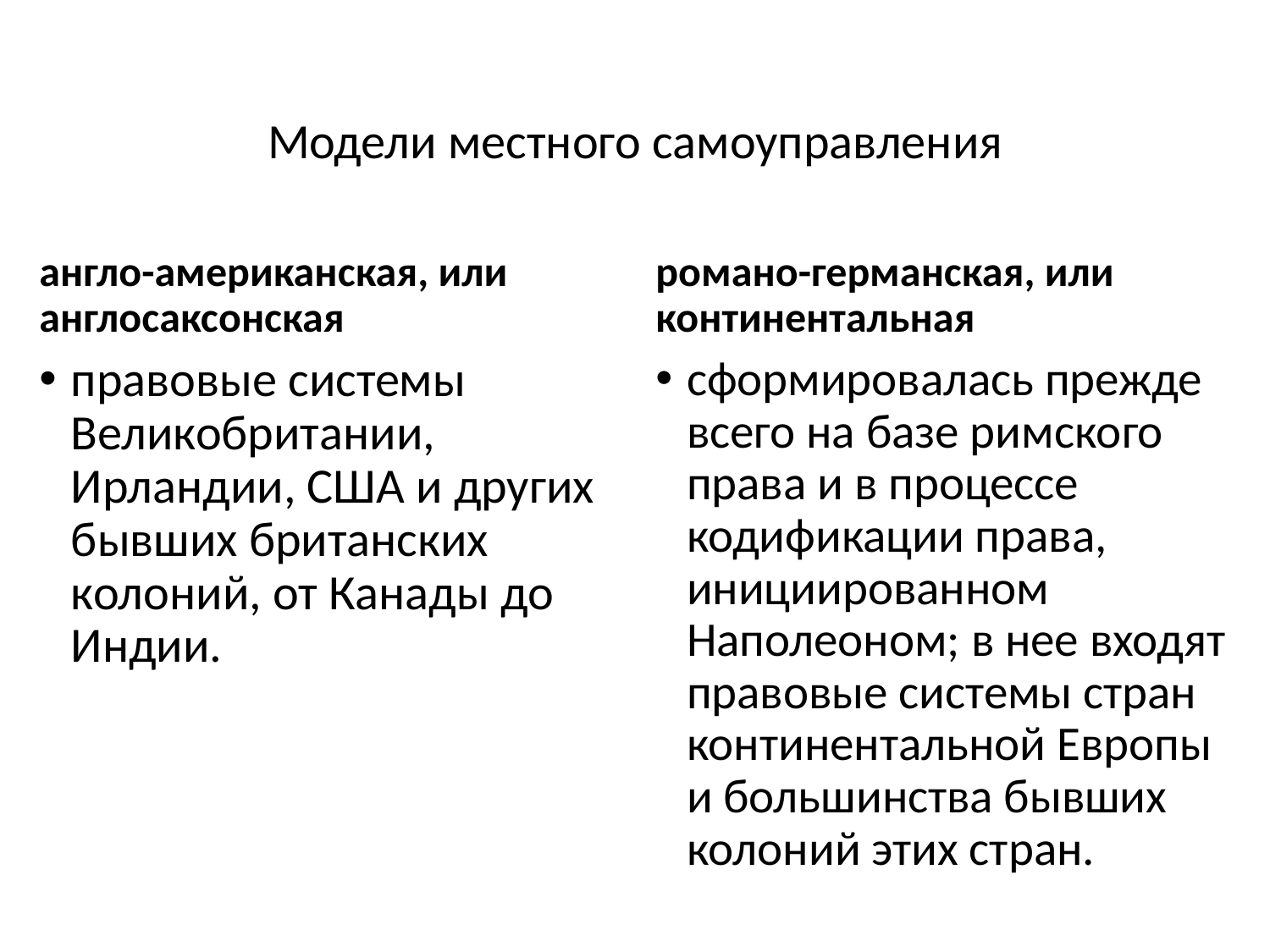

# Модели местного самоуправления
англо-американская, или англосаксонская
романо-германская, или континентальная
правовые системы Великобритании, Ирландии, США и других бывших британских колоний, от Канады до Индии.
сформировалась прежде всего на базе римского права и в процессе кодификации права, инициированном Наполеоном; в нее входят правовые системы стран континентальной Европы и большинства бывших колоний этих стран.